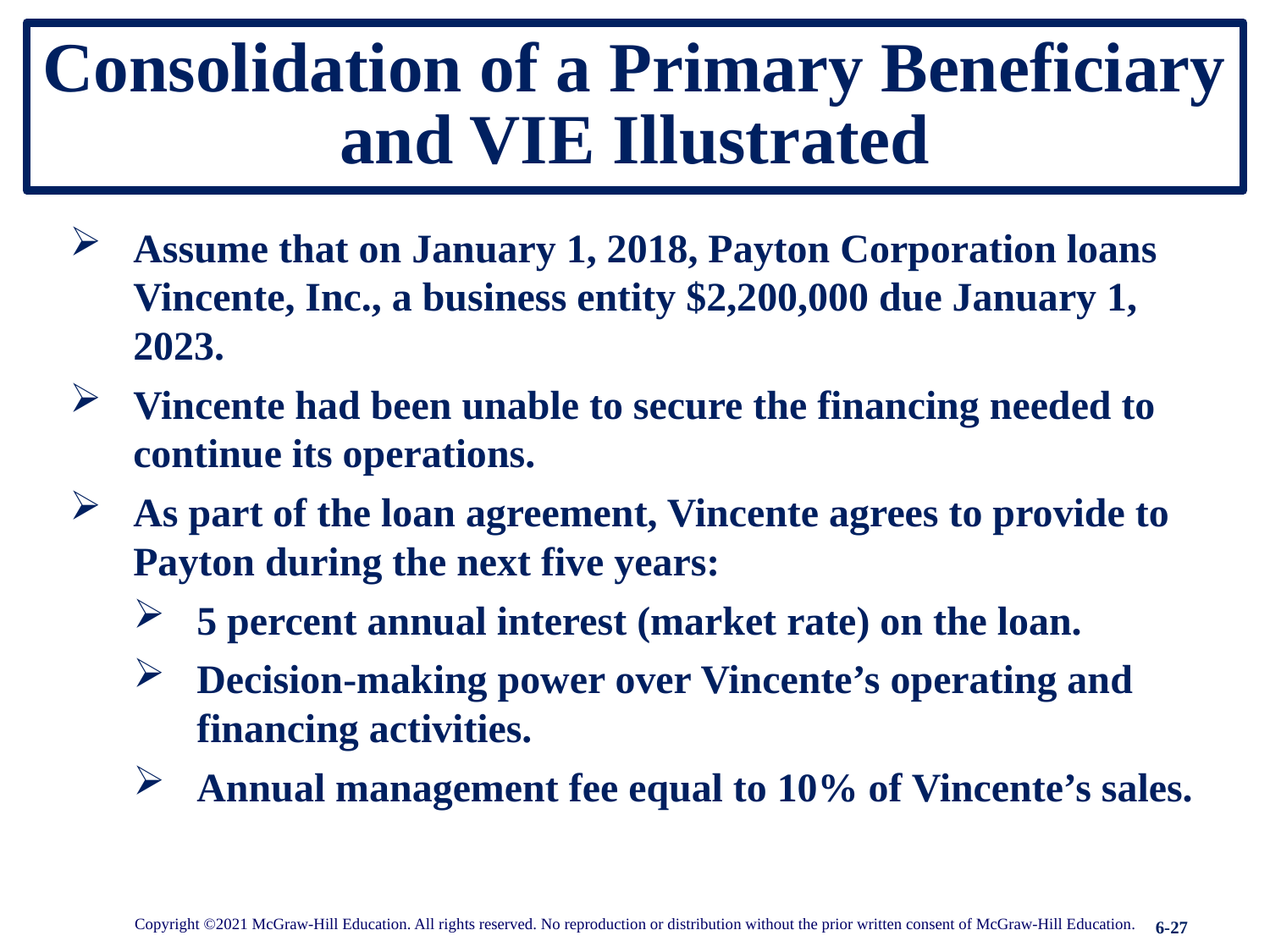

# Consolidation of a Primary Beneficiary and VIE Illustrated
Assume that on January 1, 2018, Payton Corporation loans Vincente, Inc., a business entity $2,200,000 due January 1, 2023.
Vincente had been unable to secure the financing needed to continue its operations.
As part of the loan agreement, Vincente agrees to provide to Payton during the next five years:
5 percent annual interest (market rate) on the loan.
Decision-making power over Vincente’s operating and financing activities.
Annual management fee equal to 10% of Vincente’s sales.
Copyright ©2021 McGraw-Hill Education. All rights reserved. No reproduction or distribution without the prior written consent of McGraw-Hill Education.
6-27